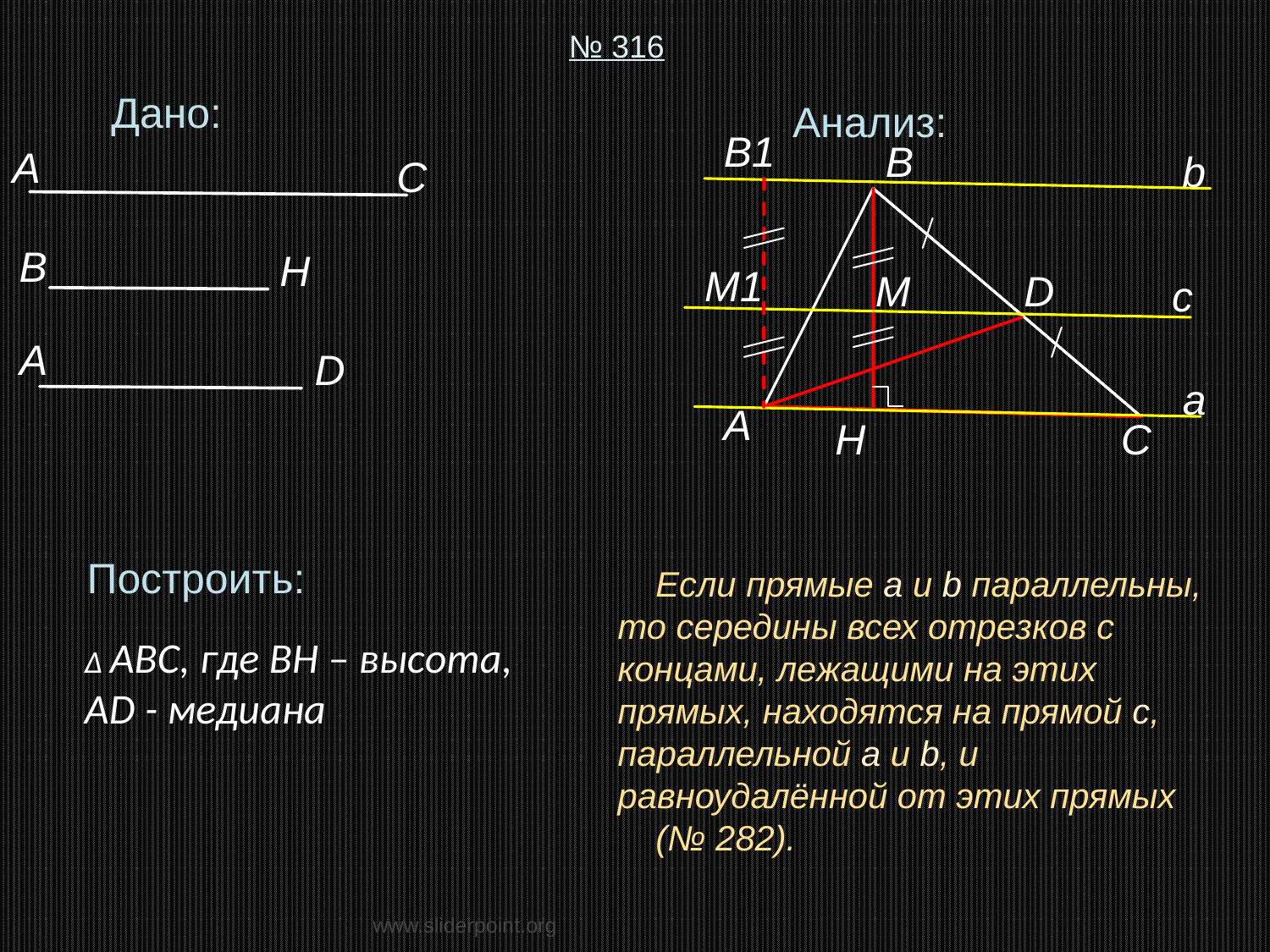

№ 316
Дано:
Анализ:
B1
B
A
b
C
B
H
M1
M
D
с
A
D
a
A
H
C
Построить:
Если прямые a и b параллельны, то середины всех отрезков с концами, лежащими на этих прямых, находятся на прямой с, параллельной a и b, и равноудалённой от этих прямых
(№ 282).
∆ ABC, где BH – высота,
AD - медиана
www.sliderpoint.org